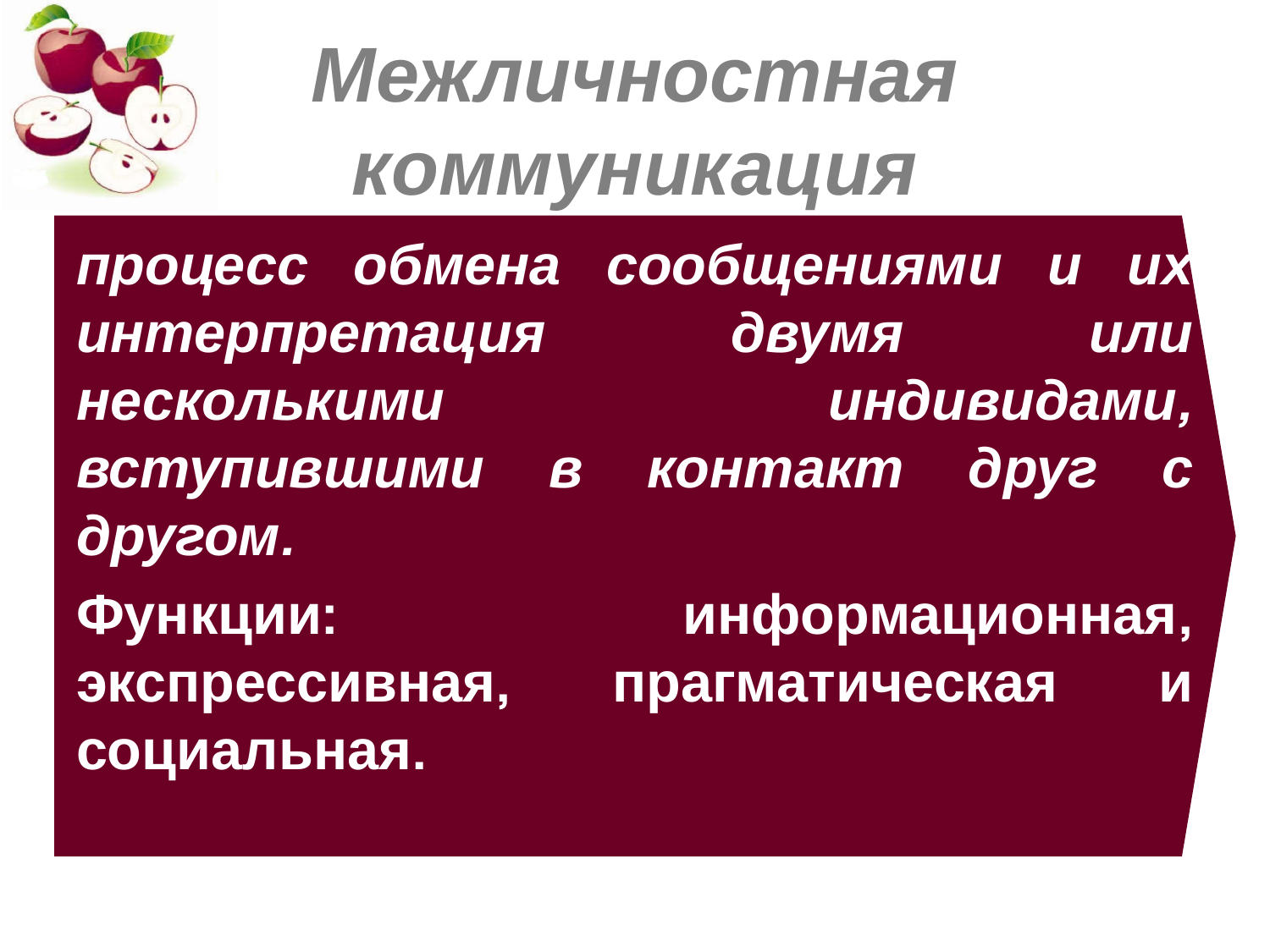

# Межличностная коммуникация
процесс обмена сообщениями и их интерпретация двумя или несколькими индивидами, вступившими в контакт друг с другом.
Функции: информационная, экспрессивная, прагматическая и социальная.